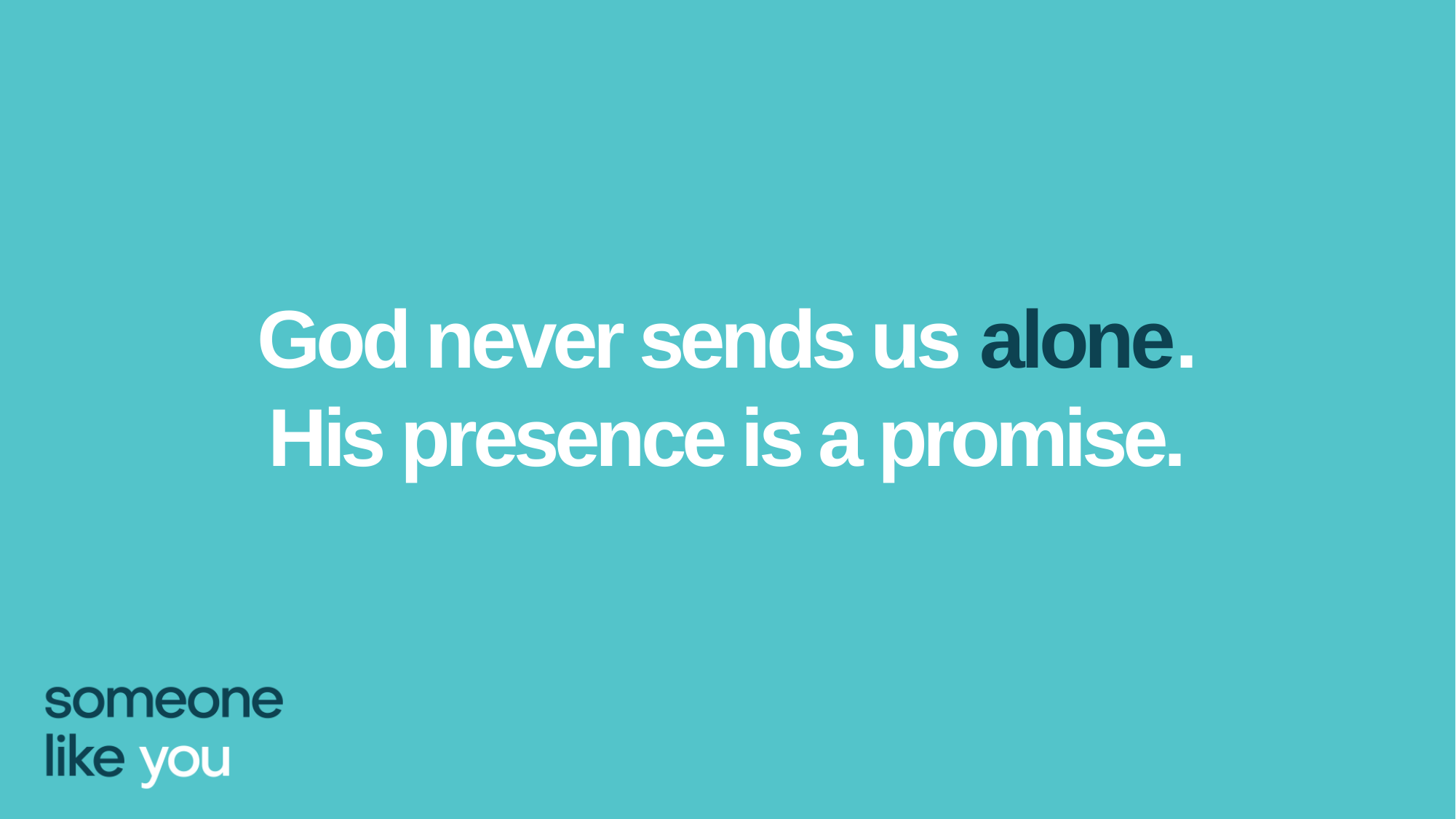

God never sends us alone.
His presence is a promise.